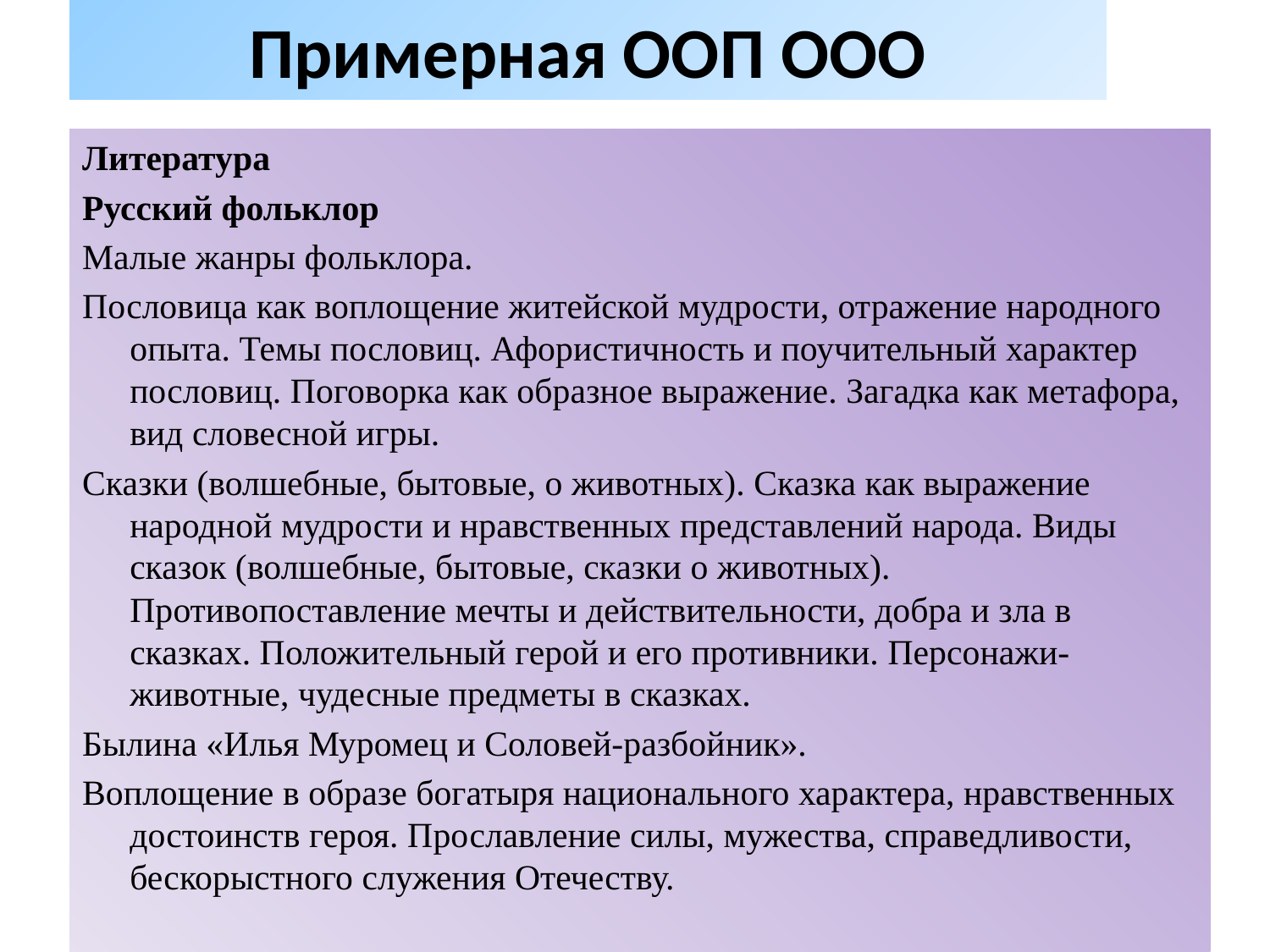

# Примерная ООП ООО
Литература
Русский фольклор
Малые жанры фольклора.
Пословица как воплощение житейской мудрости, отражение народного опыта. Темы пословиц. Афористичность и поучительный характер пословиц. Поговорка как образное выражение. Загадка как метафора, вид словесной игры.
Сказки (волшебные, бытовые, о животных). Сказка как выражение народной мудрости и нравственных представлений народа. Виды сказок (волшебные, бытовые, сказки о животных). Противопоставление мечты и действительности, добра и зла в сказках. Положительный герой и его противники. Персонажи-животные, чудесные предметы в сказках.
Былина «Илья Муромец и Соловей-разбойник».
Воплощение в образе богатыря национального характера, нравственных достоинств героя. Прославление силы, мужества, справедливости, бескорыстного служения Отечеству.